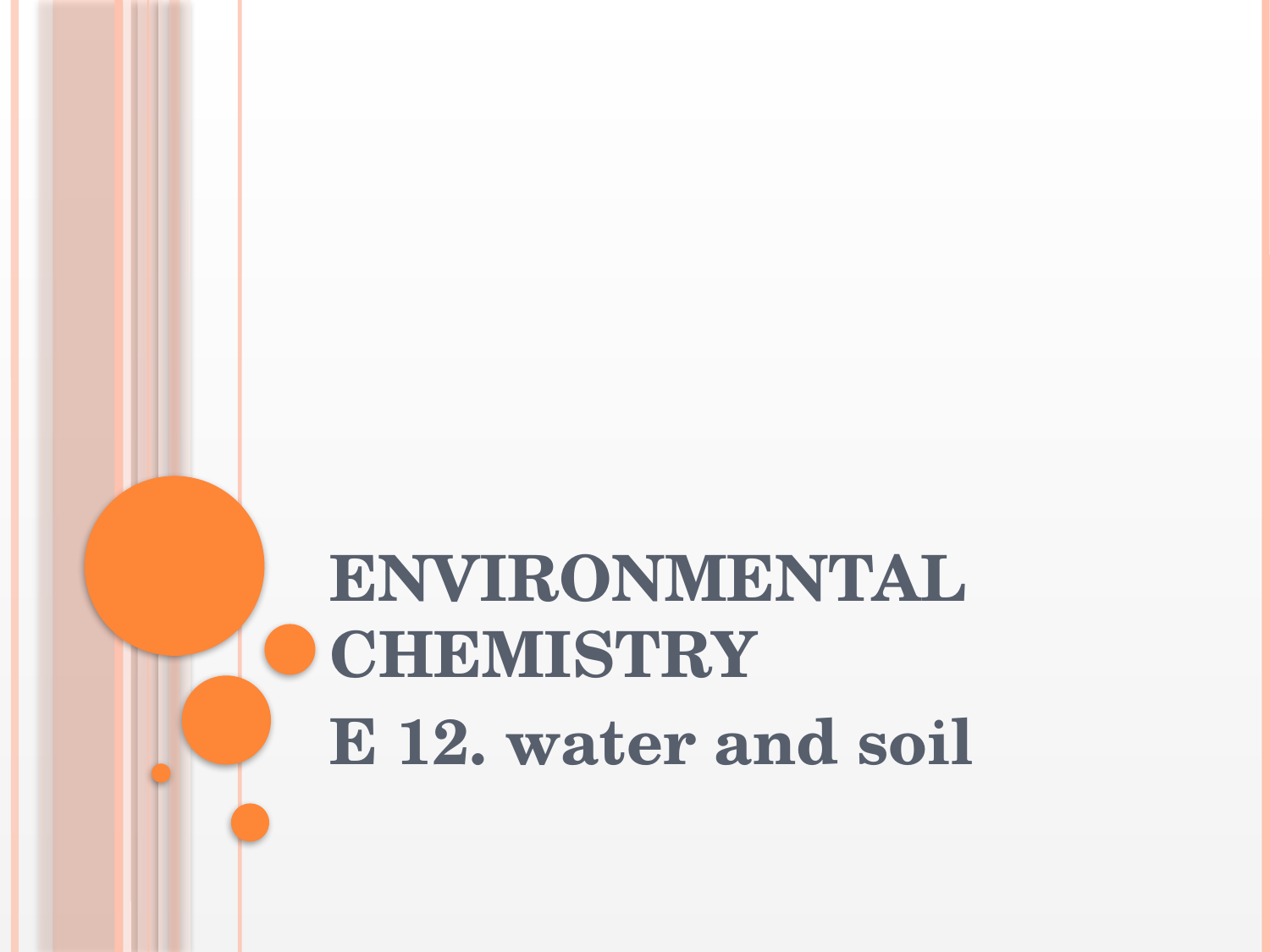

# Environmental chemistry
E 12. water and soil